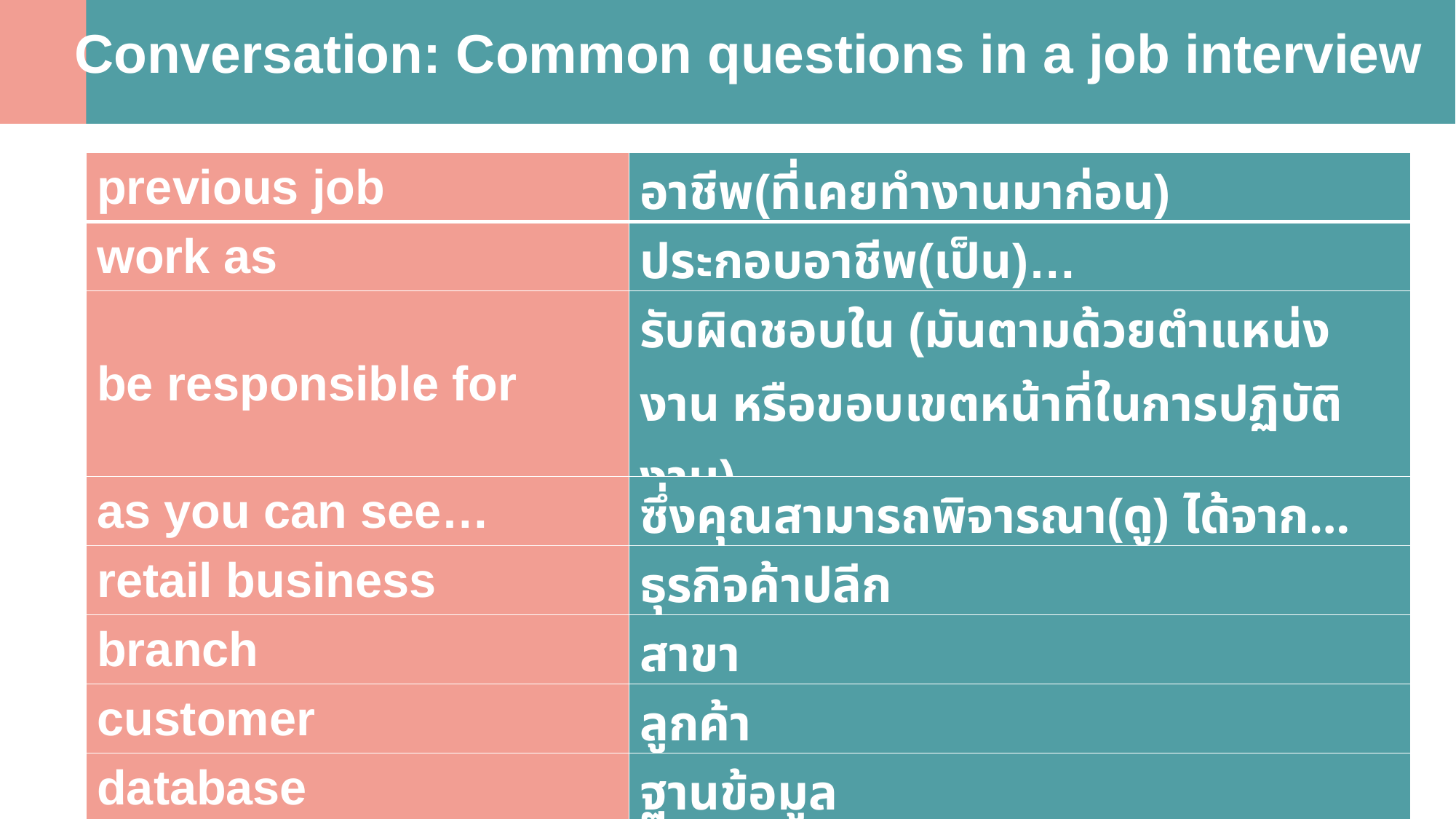

Conversation: Common questions in a job interview

| previous job | อาชีพ(ที่เคยทำงานมาก่อน) |
| --- | --- |
| work as | ประกอบอาชีพ(เป็น)… |
| be responsible for | รับผิดชอบใน (มันตามด้วยตำแหน่งงาน หรือขอบเขตหน้าที่ในการปฏิบัติงาน) |
| as you can see… | ซึ่งคุณสามารถพิจารณา(ดู) ได้จาก… |
| retail business | ธุรกิจค้าปลีก |
| branch | สาขา |
| customer | ลูกค้า |
| database | ฐานข้อมูล |